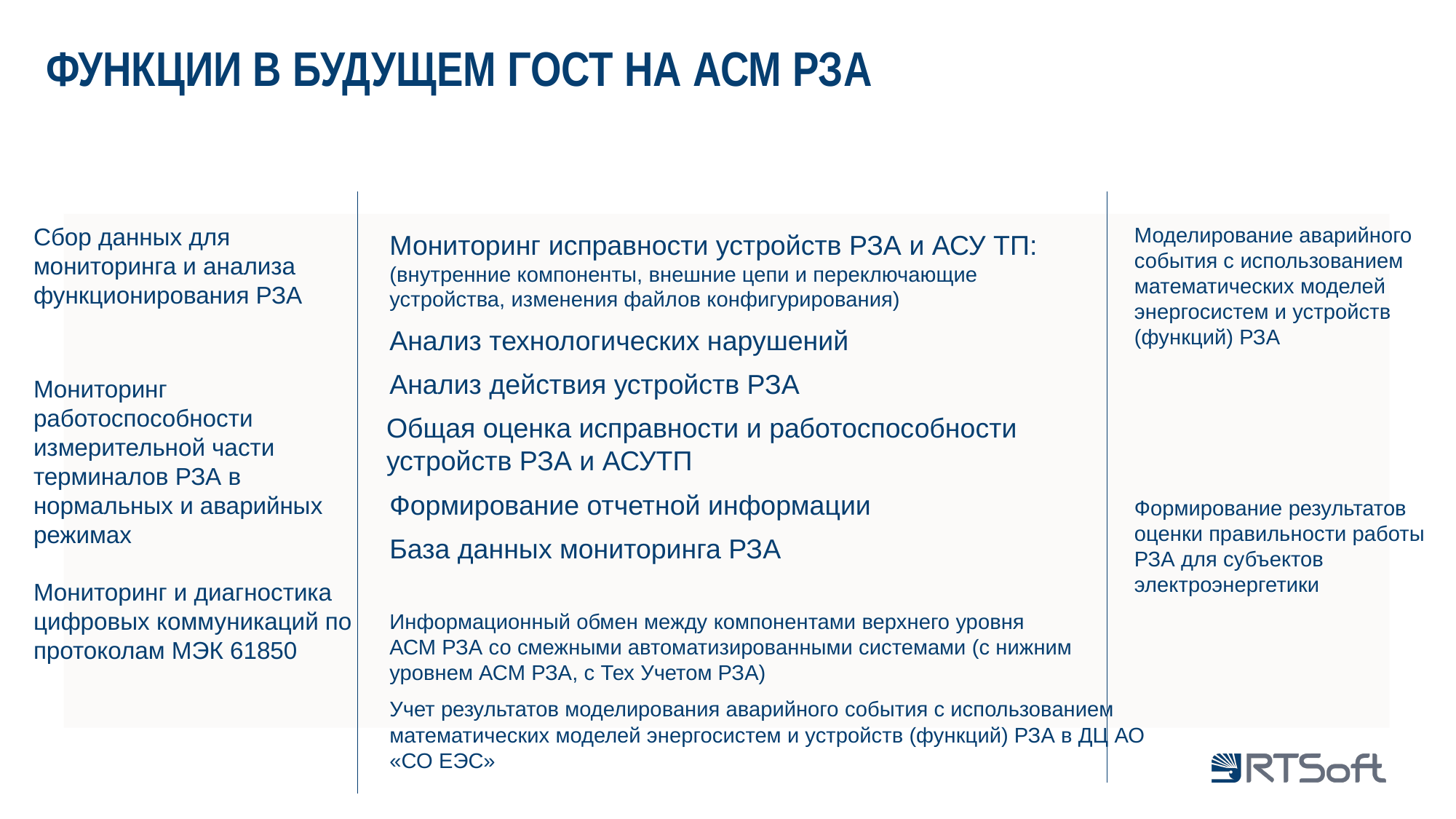

Функции в будущем ГОСТ на асм РЗА
Сбор данных для мониторинга и анализа функционирования РЗА
Моделирование аварийного события с использованием математических моделей энергосистем и устройств (функций) РЗА
Мониторинг исправности устройств РЗА и АСУ ТП: (внутренние компоненты, внешние цепи и переключающие устройства, изменения файлов конфигурирования)
Анализ технологических нарушений
Анализ действия устройств РЗА
Мониторинг работоспособности измерительной части терминалов РЗА в нормальных и аварийных режимах
Общая оценка исправности и работоспособности устройств РЗА и АСУТП
Формирование отчетной информации
Формирование результатов оценки правильности работы РЗА для субъектов электроэнергетики
База данных мониторинга РЗА
Мониторинг и диагностика цифровых коммуникаций по протоколам МЭК 61850
Информационный обмен между компонентами верхнего уровня АСМ РЗА со смежными автоматизированными системами (с нижним уровнем АСМ РЗА, с Тех Учетом РЗА)
Учет результатов моделирования аварийного события с использованием математических моделей энергосистем и устройств (функций) РЗА в ДЦ АО «СО ЕЭС»